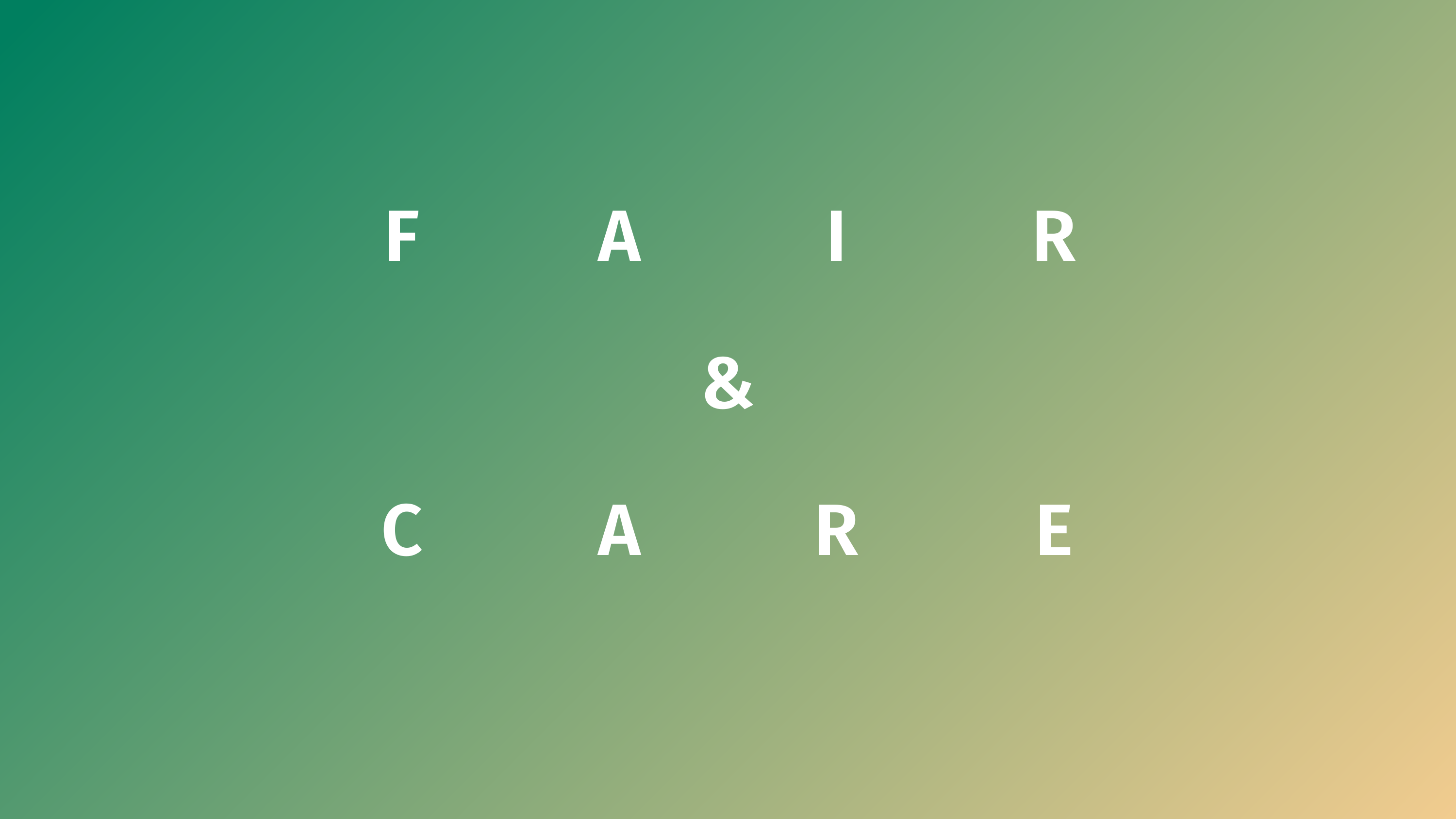

DOLCE(7)
F
R
A
I
&
C
E
A
R